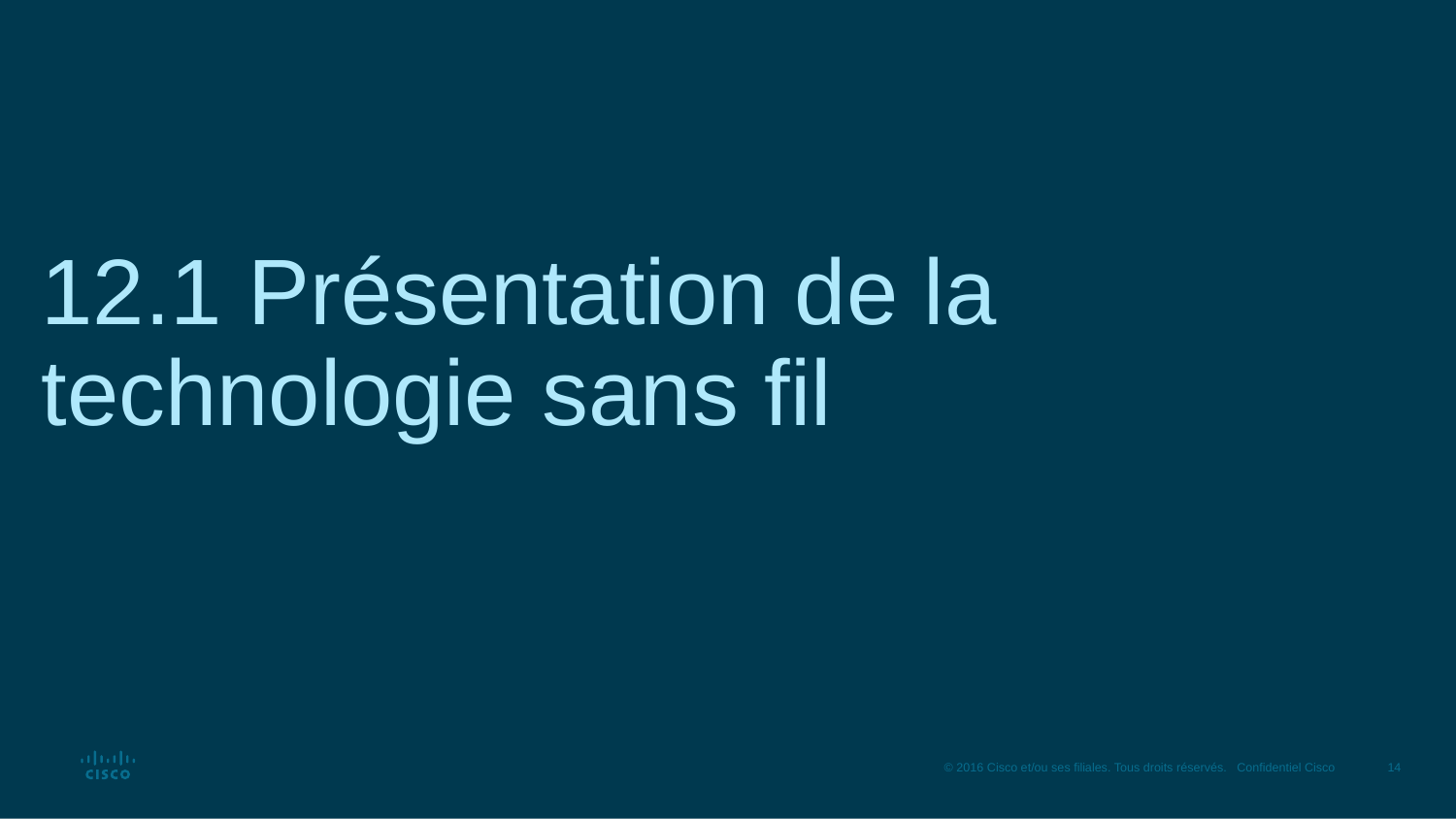

# 12.1 Présentation de la technologie sans fil